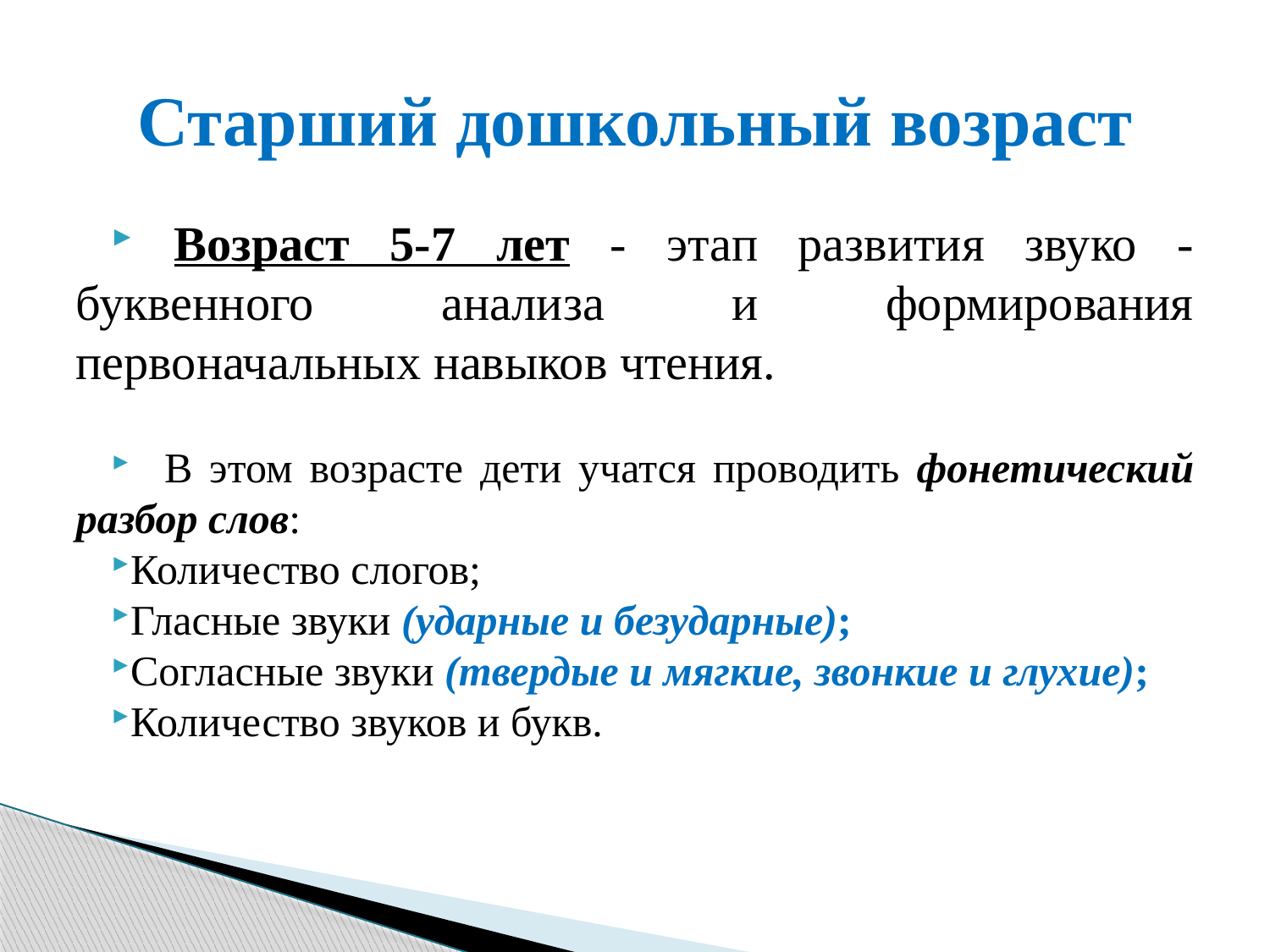

# Старший дошкольный возраст
 Возраст 5-7 лет - этап развития звуко - буквенного анализа и формирования первоначальных навыков чтения.

  В этом возрасте дети учатся проводить фонетический разбор слов:
Количество слогов;
Гласные звуки (ударные и безударные);
Согласные звуки (твердые и мягкие, звонкие и глухие);
Количество звуков и букв.